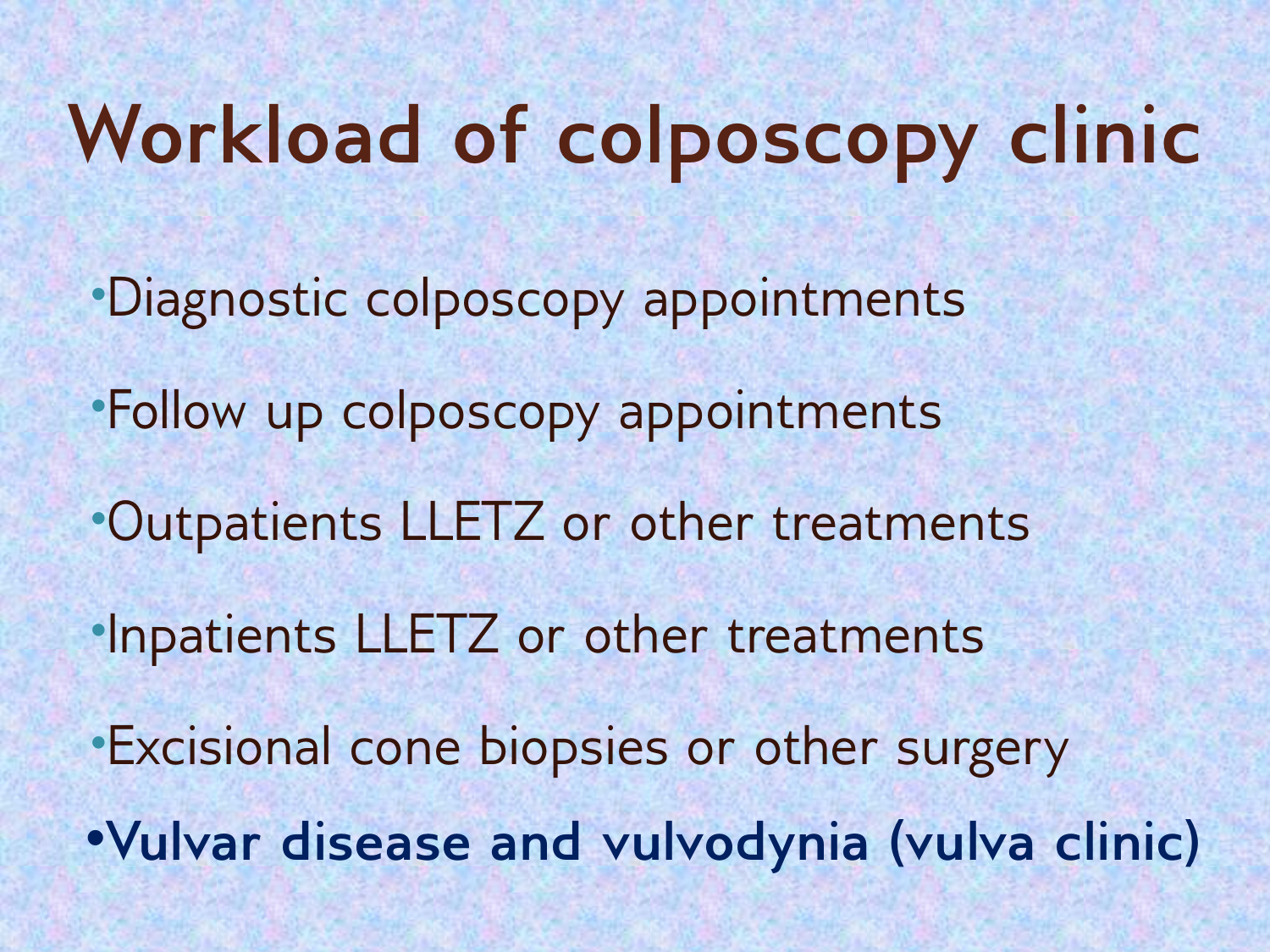

# Workload of colposcopy clinic
Diagnostic colposcopy appointments
Follow up colposcopy appointments
Outpatients LLETZ or other treatments
Inpatients LLETZ or other treatments
Excisional cone biopsies or other surgery

Vulvar disease and vulvodynia (vulva clinic)